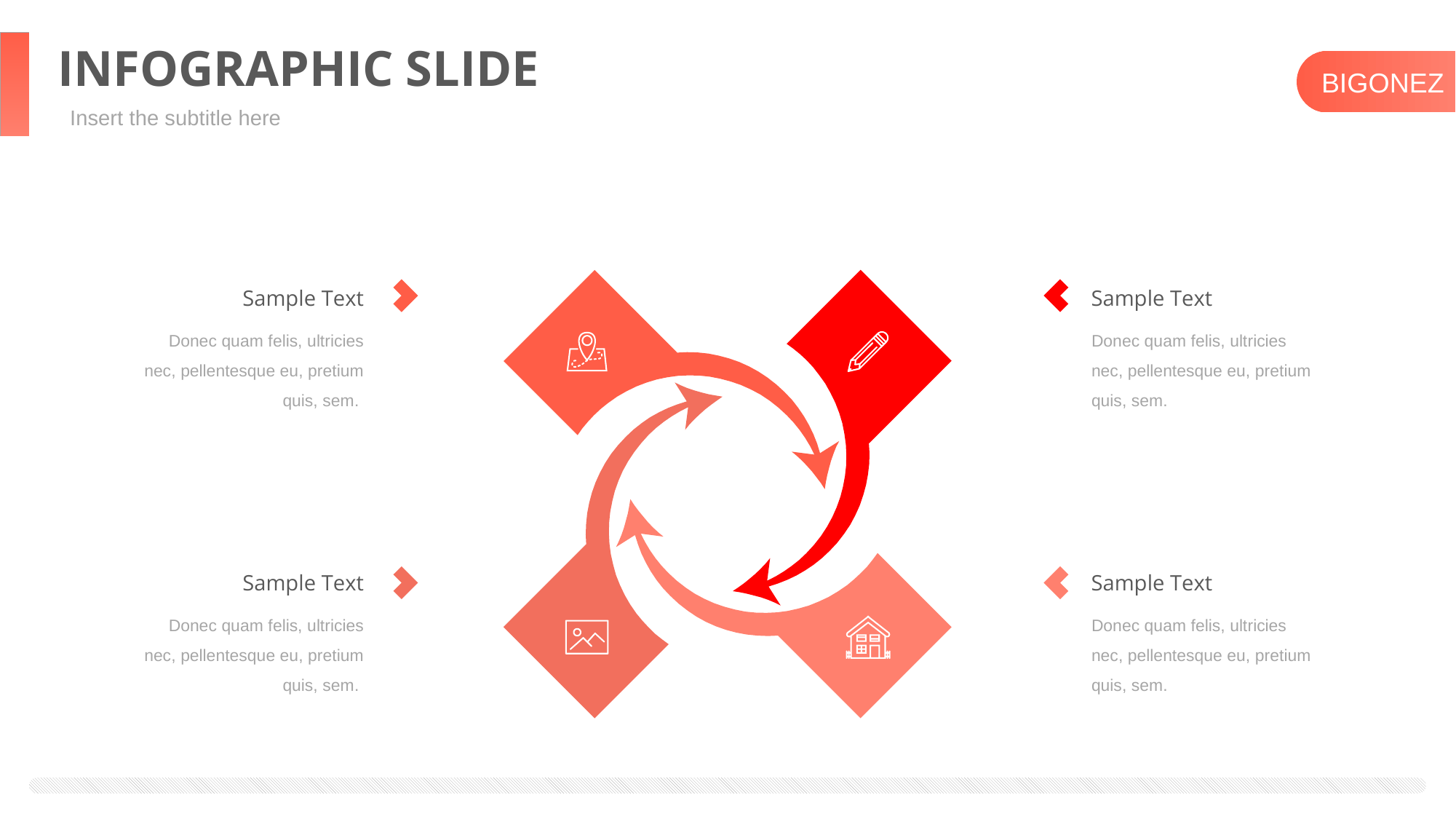

INFOGRAPHIC SLIDE
BIGONEZ
Insert the subtitle here

Sample Text
Sample Text

Donec quam felis, ultricies nec, pellentesque eu, pretium quis, sem.
Donec quam felis, ultricies nec, pellentesque eu, pretium quis, sem.

Sample Text
Sample Text

Donec quam felis, ultricies nec, pellentesque eu, pretium quis, sem.
Donec quam felis, ultricies nec, pellentesque eu, pretium quis, sem.